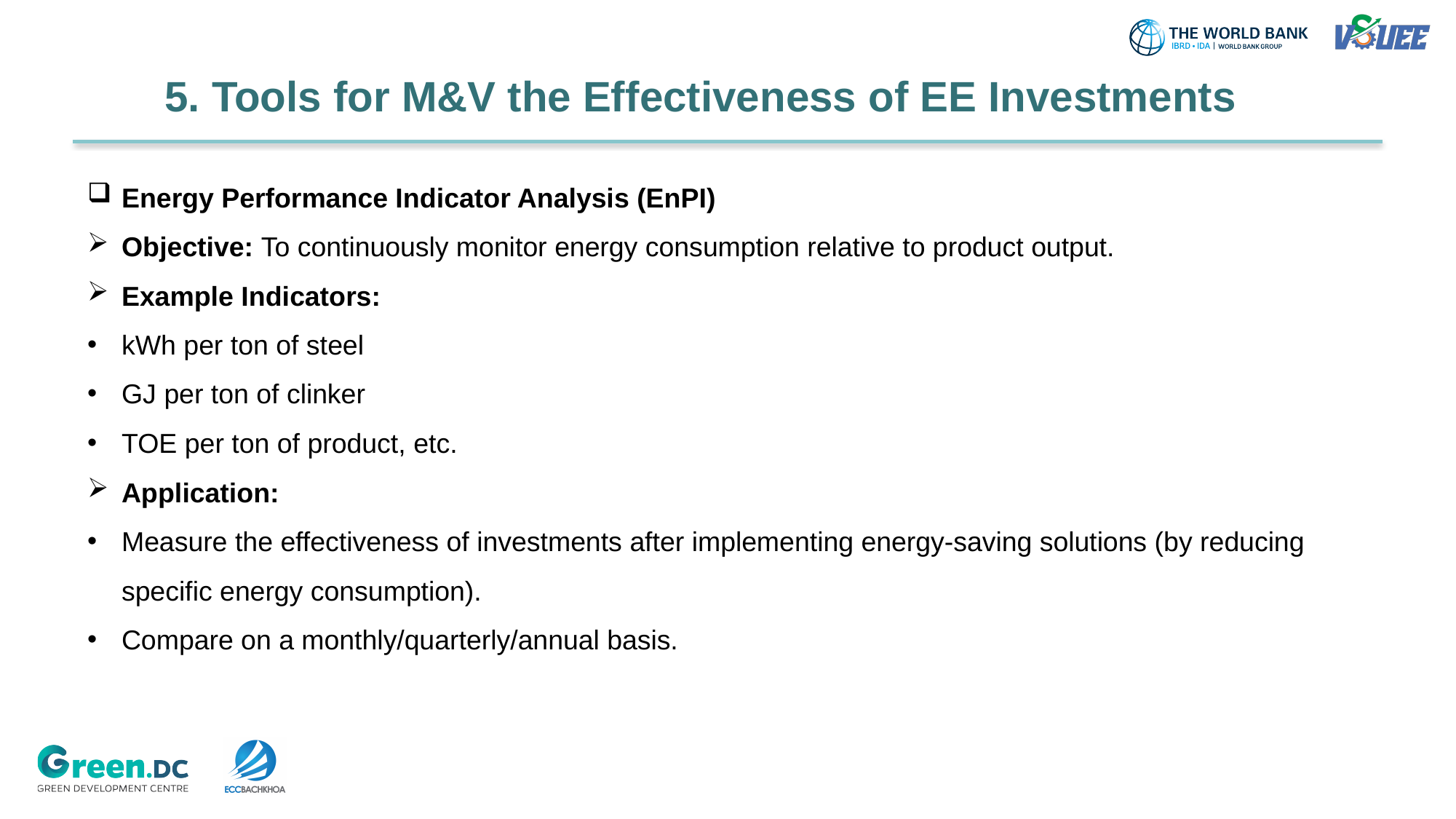

5. Tools for M&V the Effectiveness of EE Investments
Energy Performance Indicator Analysis (EnPI)
Objective: To continuously monitor energy consumption relative to product output.
Example Indicators:
kWh per ton of steel
GJ per ton of clinker
TOE per ton of product, etc.
Application:
Measure the effectiveness of investments after implementing energy-saving solutions (by reducing specific energy consumption).
Compare on a monthly/quarterly/annual basis.